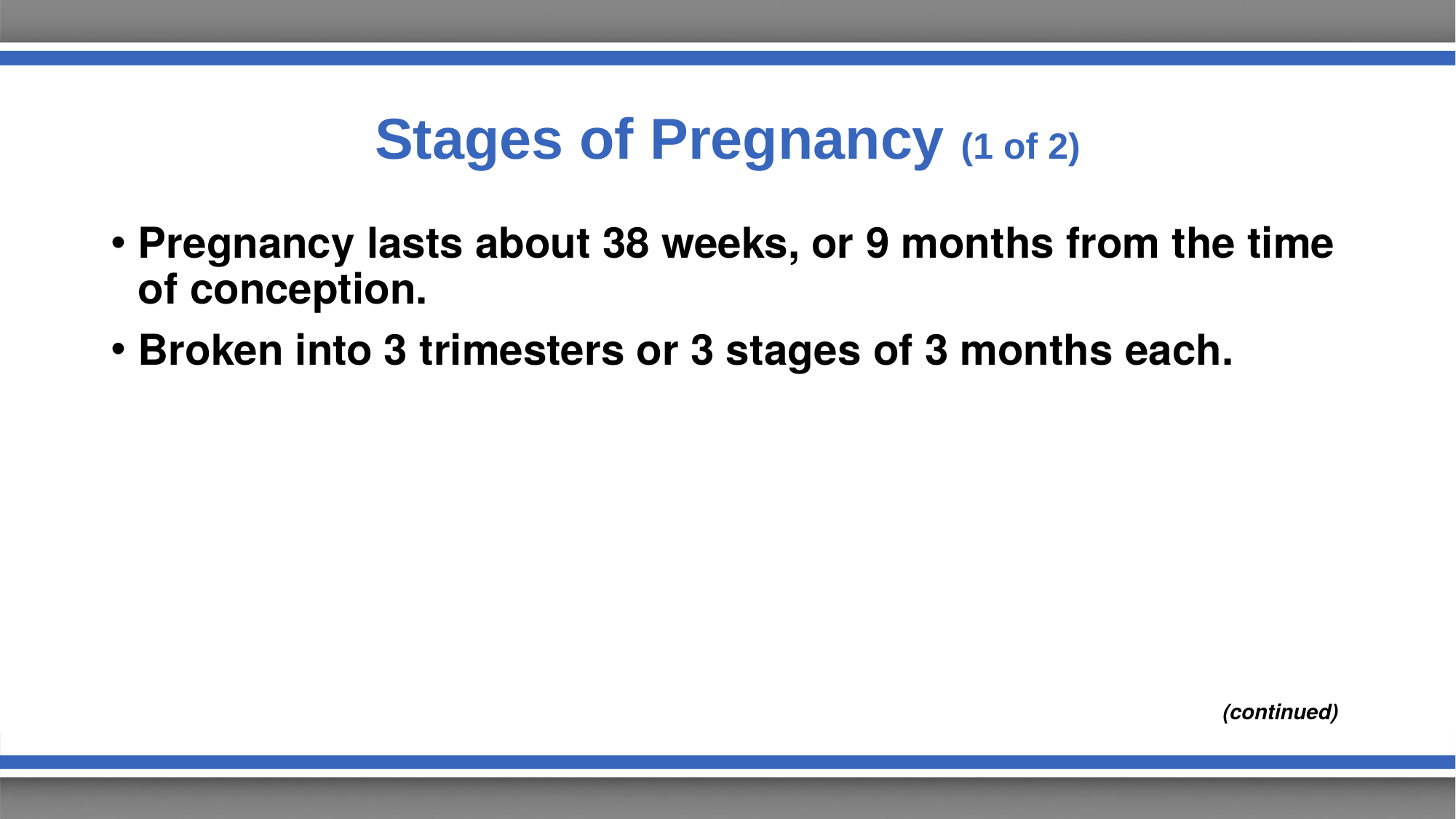

# Stages of Pregnancy (1 of 2)
Pregnancy lasts about 38 weeks, or 9 months from the time of conception.
Broken into 3 trimesters or 3 stages of 3 months each.

(continued)